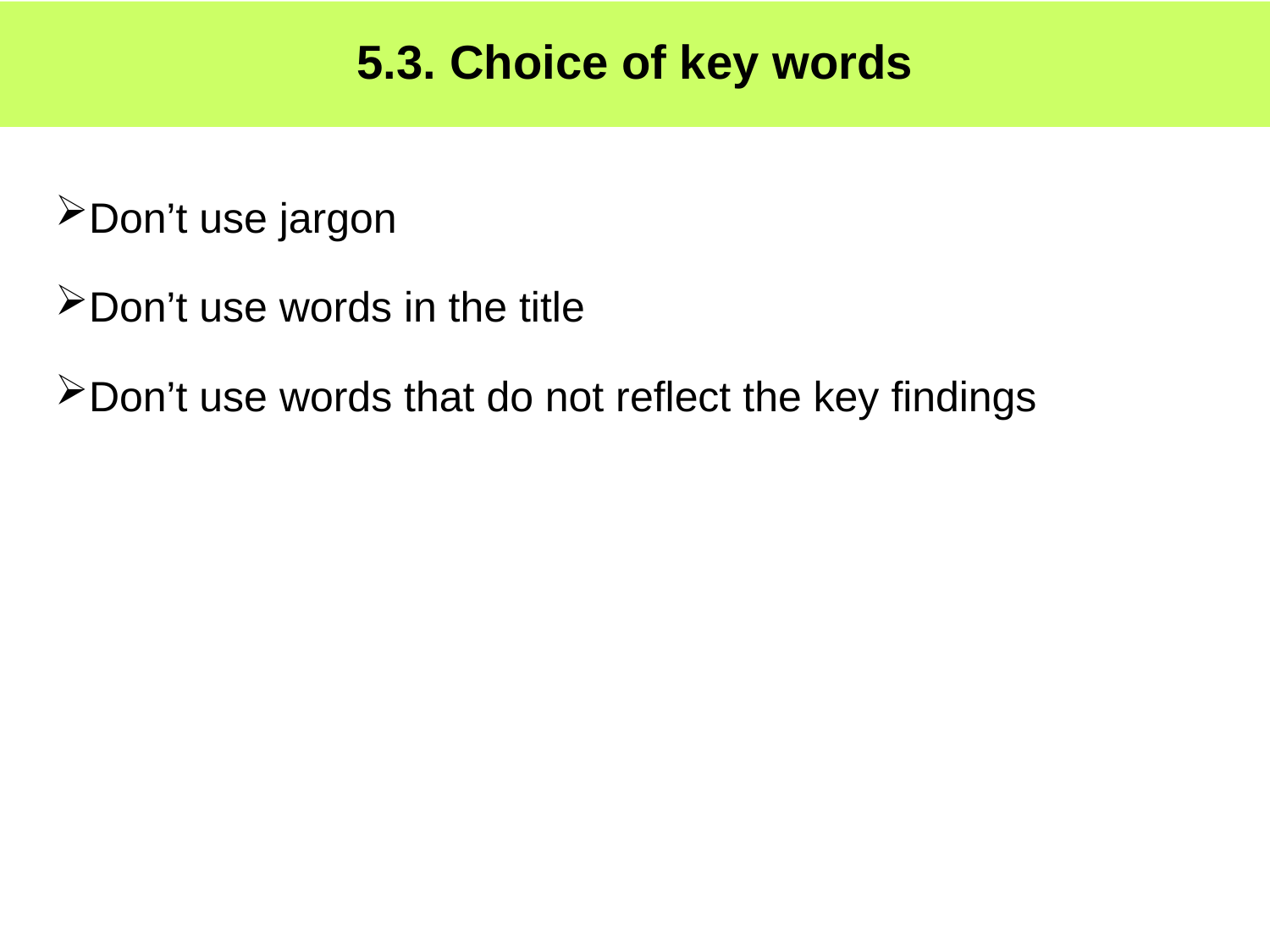

# 5.3. Choice of key words
Don’t use jargon
Don’t use words in the title
Don’t use words that do not reflect the key findings